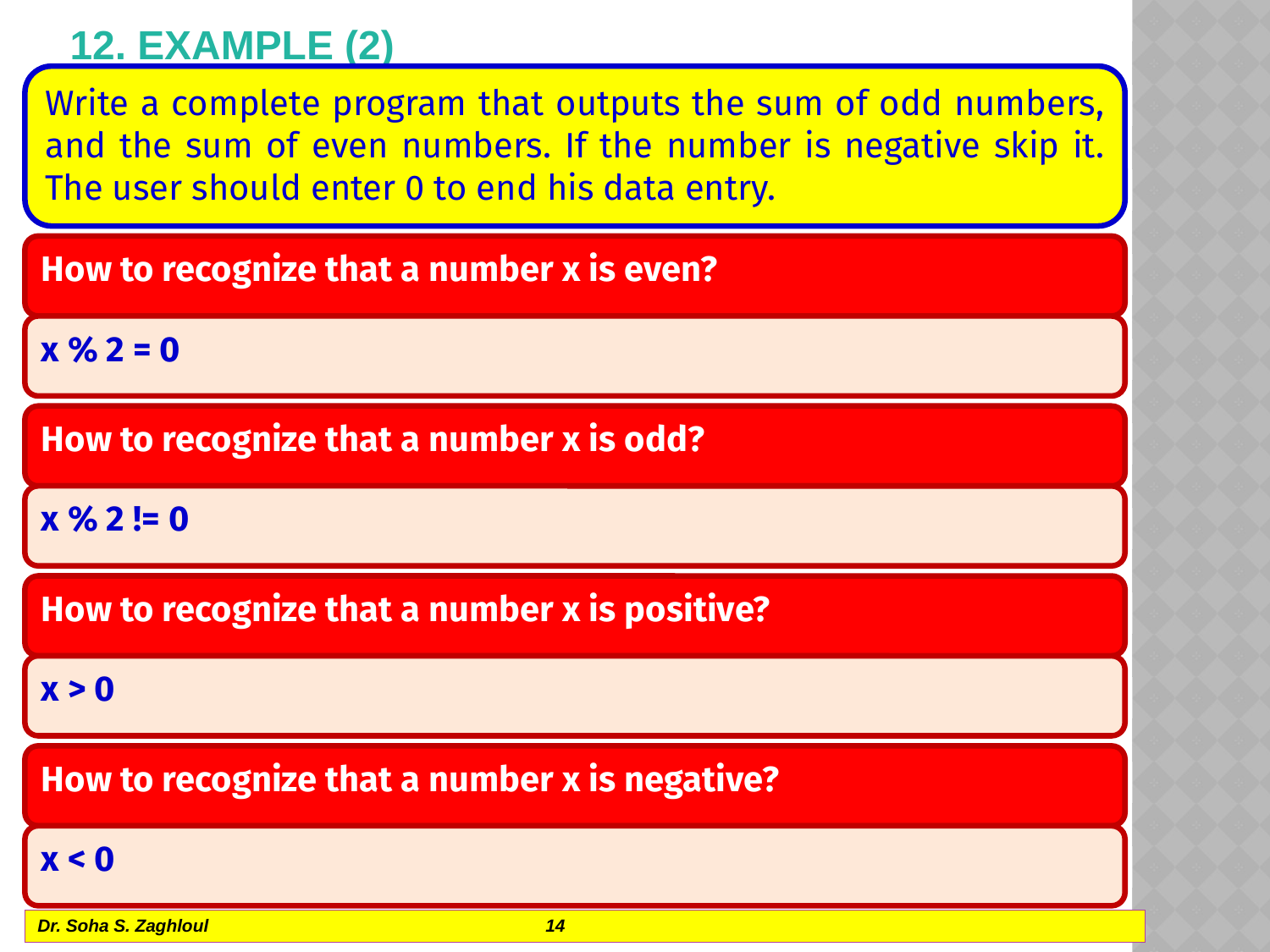

# 12. example (2)
Write a complete program that outputs the sum of odd numbers, and the sum of even numbers. If the number is negative skip it. The user should enter 0 to end his data entry.
How to recognize that a number x is even?
x % 2 = 0
How to recognize that a number x is odd?
x % 2 != 0
How to recognize that a number x is positive?
x > 0
How to recognize that a number x is negative?
x < 0
Dr. Soha S. Zaghloul			14